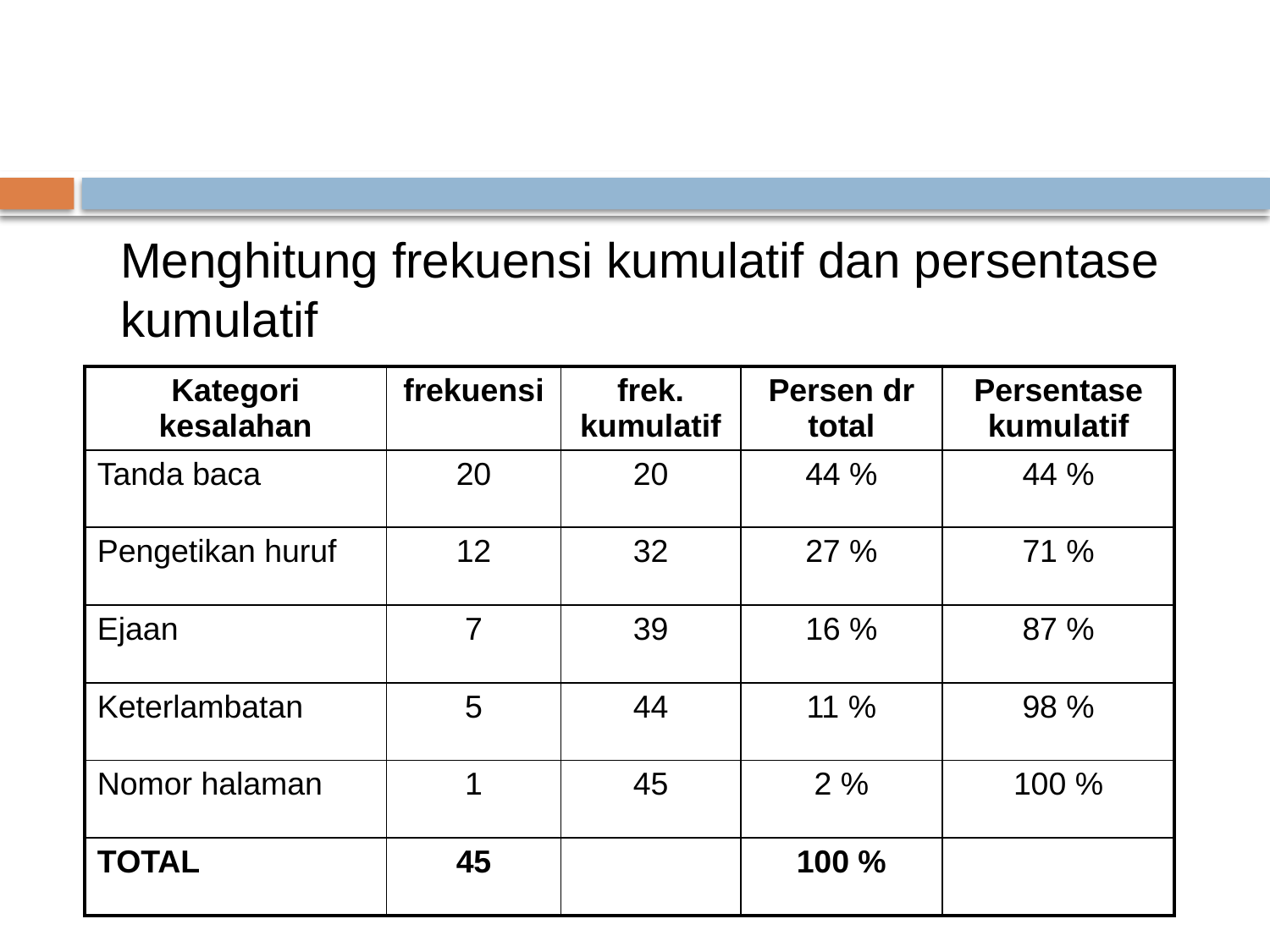

#
	Menghitung frekuensi kumulatif dan persentase kumulatif

| Kategori kesalahan | frekuensi | frek. kumulatif | Persen dr total | Persentase kumulatif |
| --- | --- | --- | --- | --- |
| Tanda baca | 20 | 20 | 44 % | 44 % |
| Pengetikan huruf | 12 | 32 | 27 % | 71 % |
| Ejaan | 7 | 39 | 16 % | 87 % |
| Keterlambatan | 5 | 44 | 11 % | 98 % |
| Nomor halaman | 1 | 45 | 2 % | 100 % |
| TOTAL | 45 |  | 100 % |  |